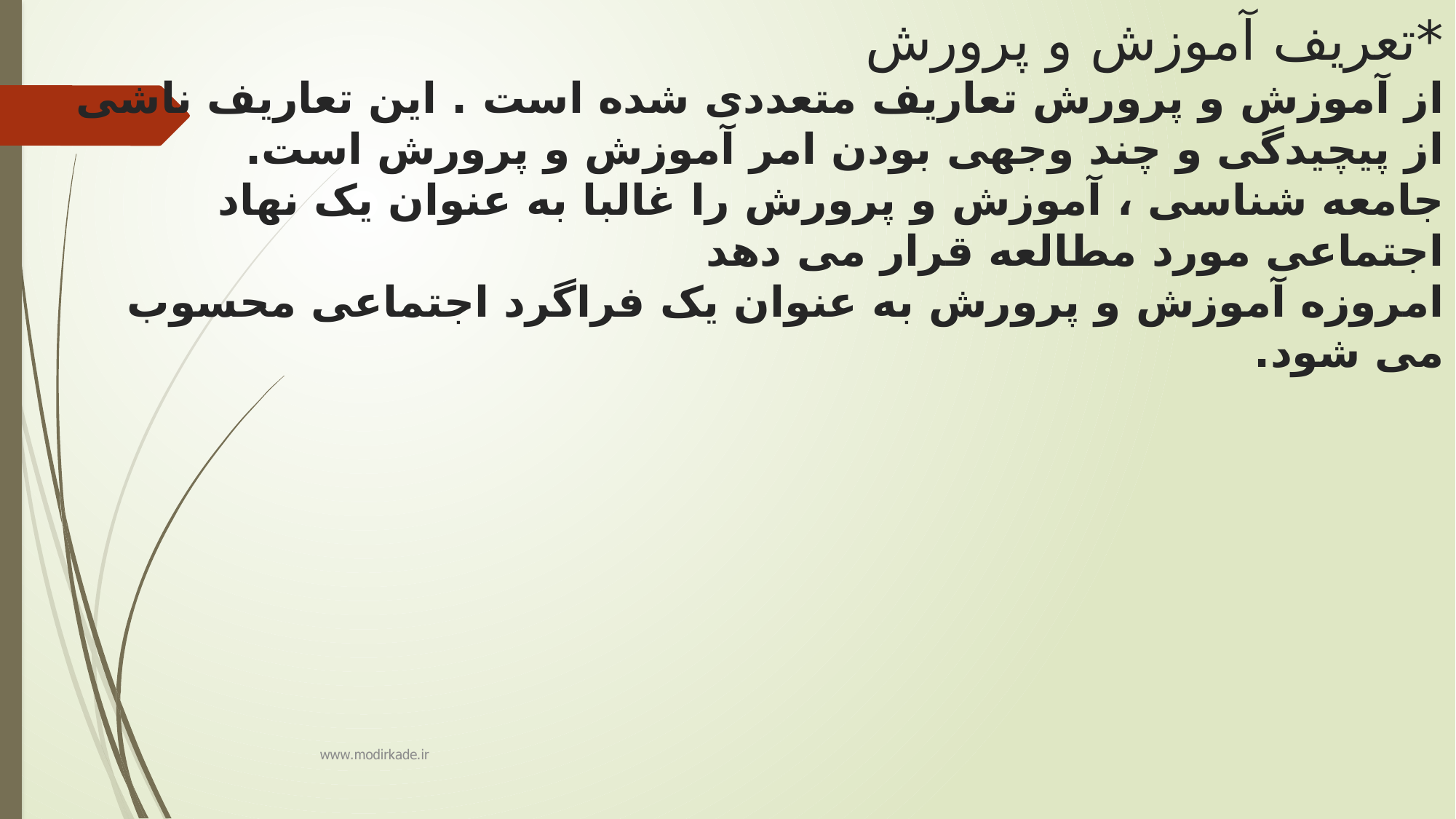

# *تعریف آموزش و پرورش از آموزش و پرورش تعاریف متعددی شده است . این تعاریف ناشی از پیچیدگی و چند وجهی بودن امر آموزش و پرورش است. جامعه شناسی ، آموزش و پرورش را غالبا به عنوان یک نهاد اجتماعی مورد مطالعه قرار می دهد امروزه آموزش و پرورش به عنوان یک فراگرد اجتماعی محسوب می شود.
www.modirkade.ir